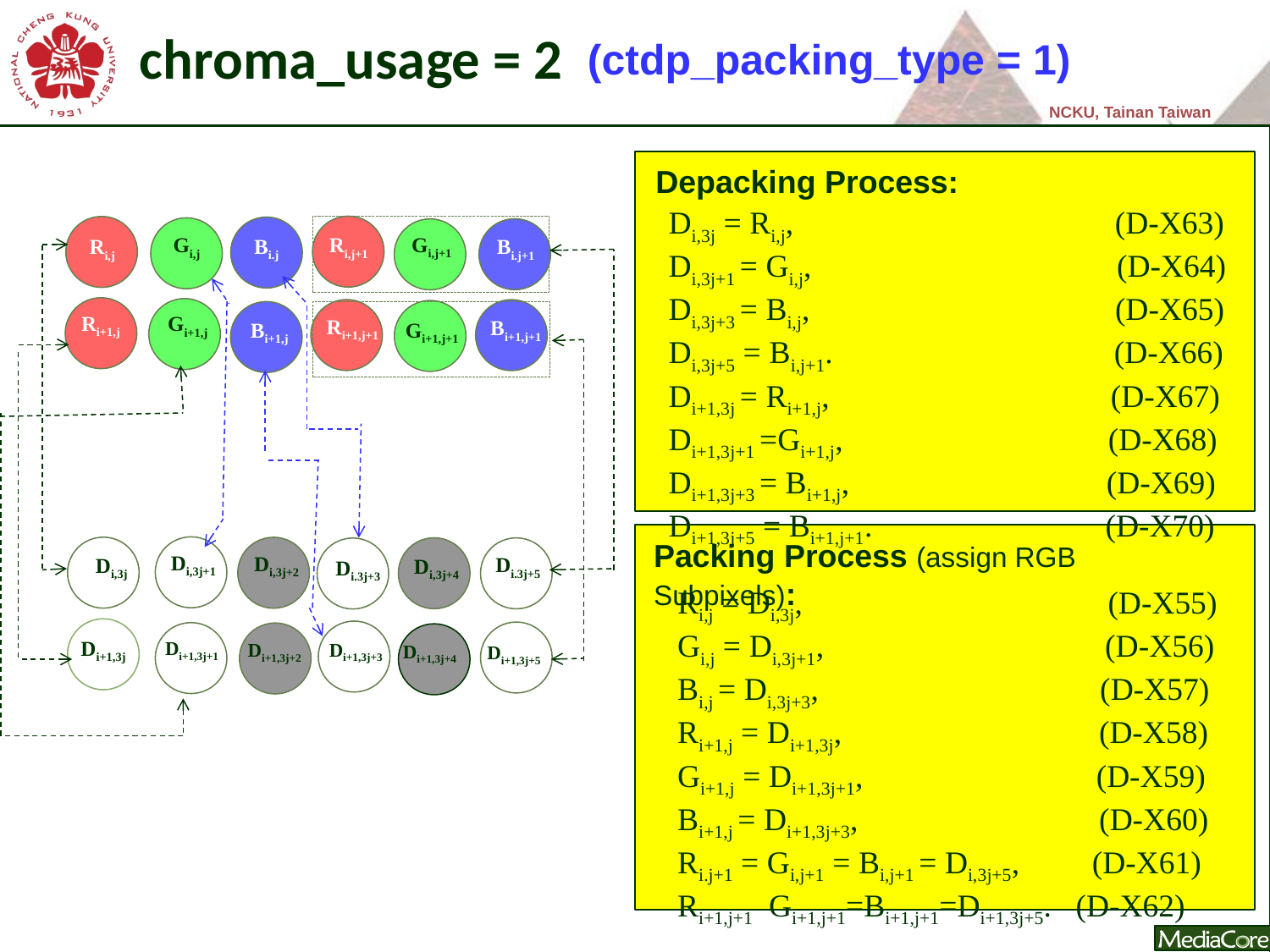

chroma_usage = 2
(ctdp_packing_type = 1)

Depacking Process:
Di,3j = Ri,j,                                        (D-X63)
Di,3j+1 = Gi,j,                                      (D-X64)
Di,3j+3 = Bi,j,                                      (D-X65)
Di,3j+5 = Bi,j+1.                                   (D-X66)
Di+1,3j = Ri+1,j,                                   (D-X67)
Di+1,3j+1 =Gi+1,j,                                 (D-X68)
Di+1,3j+3 = Bi+1,j,                                (D-X69)
Di+1,3j+5 = Bi+1,j+1.                             (D-X70)

Gi,j+1
Gi,j
Ri,j+1
Bi.j
Bi.j+1
Ri,j

Ri+1,j
Gi+1,j
Ri+1,j+1
Bi+1,j+1
Gi+1,j+1
Bi+1,j

Di,3j+1
Di,3j+2
Di.3j+5
Di,3j
Di,3j+4
Di.3j+3

Di+1,3j
Di+1,3j+1
Di+1,3j+3
Di+1,3j+2
Di+1,3j+4
Di+1,3j+5

Packing Process (assign RGB Subpixels):
Ri,j = Di,3j,                                      (D-X55)
Gi,j = Di,3j+1,                                   (D-X56)
Bi,j = Di,3j+3,                                   (D-X57)
Ri+1,j = Di+1,3j,                                (D-X58)
Gi+1,j = Di+1,3j+1,                             (D-X59)
Bi+1,j = Di+1,3j+3,                              (D-X60)
Ri.j+1 = Gi,j+1 = Bi,j+1 = Di,3j+5,         (D-X61)
Ri+1,j+1  Gi+1,j+1=Bi+1,j+1=Di+1,3j+5.   (D-X62)